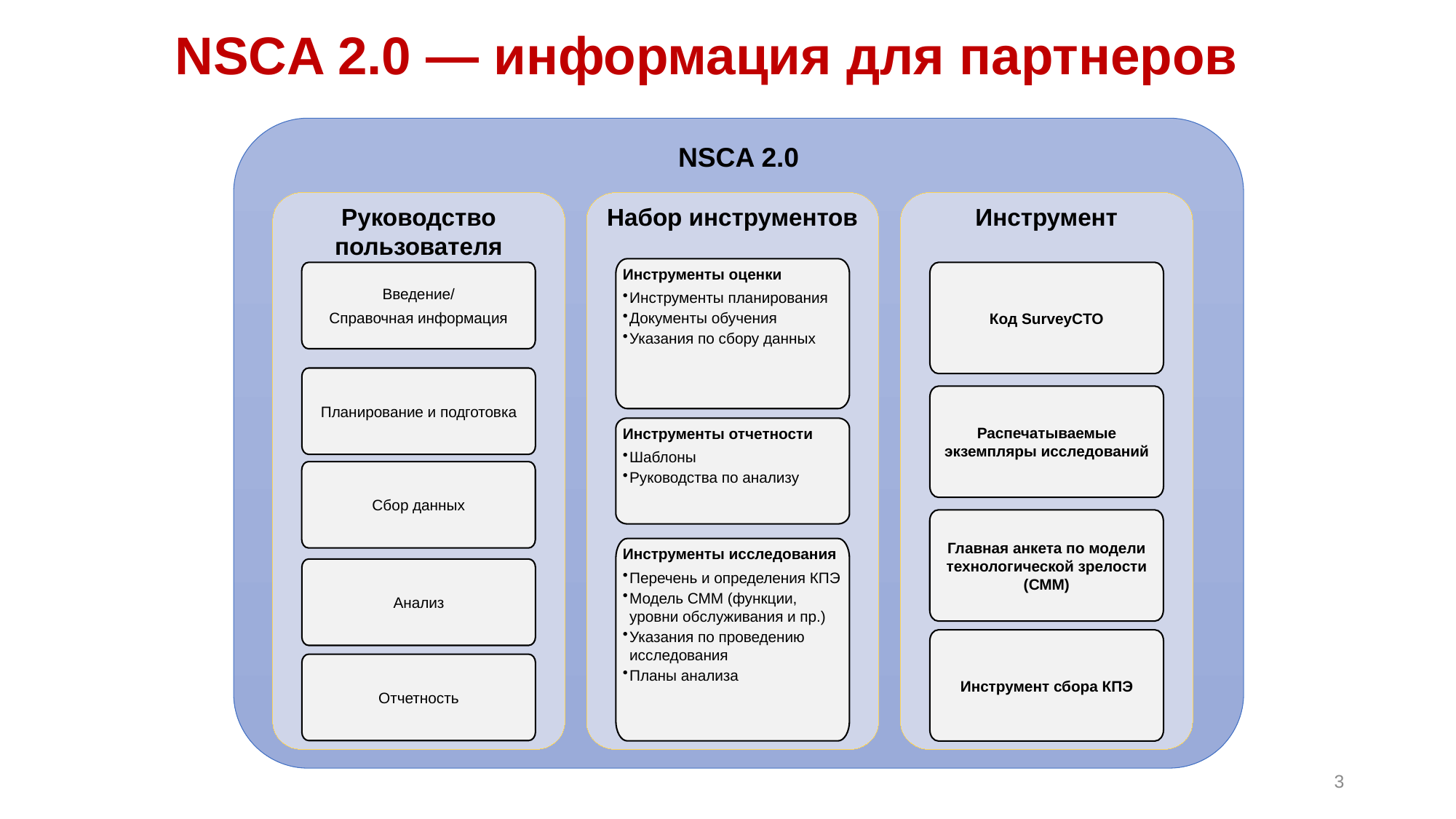

# NSCA 2.0 — информация для партнеров
NSCA 2.0
Руководство пользователя
Набор инструментов
Инструмент
Инструменты оценки
Инструменты планирования
Документы обучения
Указания по сбору данных
Код SurveyCTO
Распечатываемые экземпляры исследований
Инструменты отчетности
Шаблоны
Руководства по анализу
Главная анкета по модели технологической зрелости (СММ)
Инструменты исследования
Перечень и определения КПЭ
Модель СММ (функции, уровни обслуживания и пр.)
Указания по проведению исследования
Планы анализа
Инструмент сбора КПЭ
Введение/
Справочная информация
Планирование и подготовка
Сбор данных
Анализ
Отчетность
3